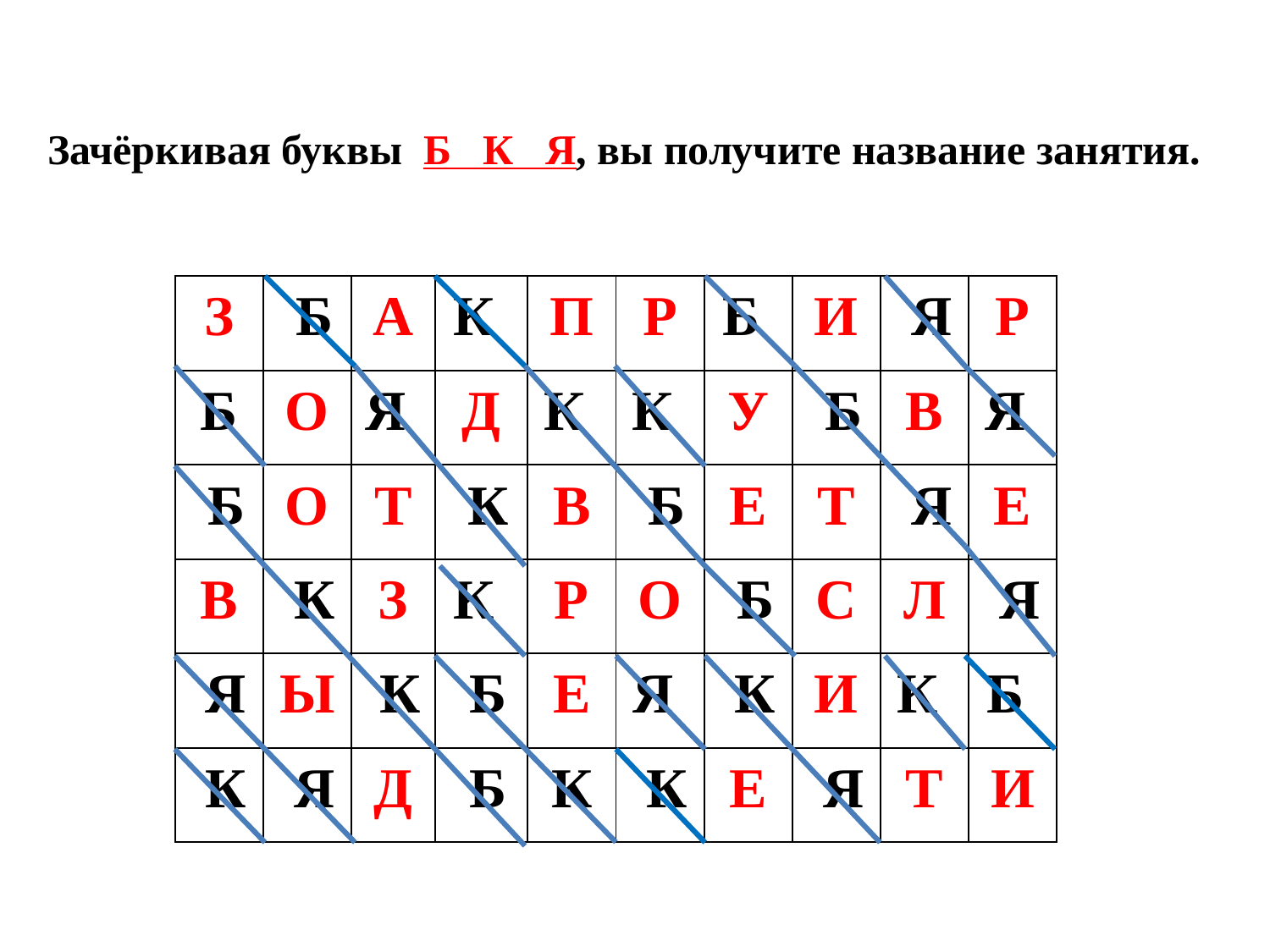

Зачёркивая буквы  Б   К   Я, вы получите название занятия.
| З | Б | А | К | П | Р | Б | И | Я | Р |
| --- | --- | --- | --- | --- | --- | --- | --- | --- | --- |
| Б | О | Я | Д | К | К | У | Б | В | Я |
| Б | О | Т | К | В | Б | Е | Т | Я | Е |
| В | К | З | К | Р | О | Б | С | Л | Я |
| Я | Ы | К | Б | Е | Я | К | И | К | Б |
| К | Я | Д | Б | К | К | Е | Я | Т | И |